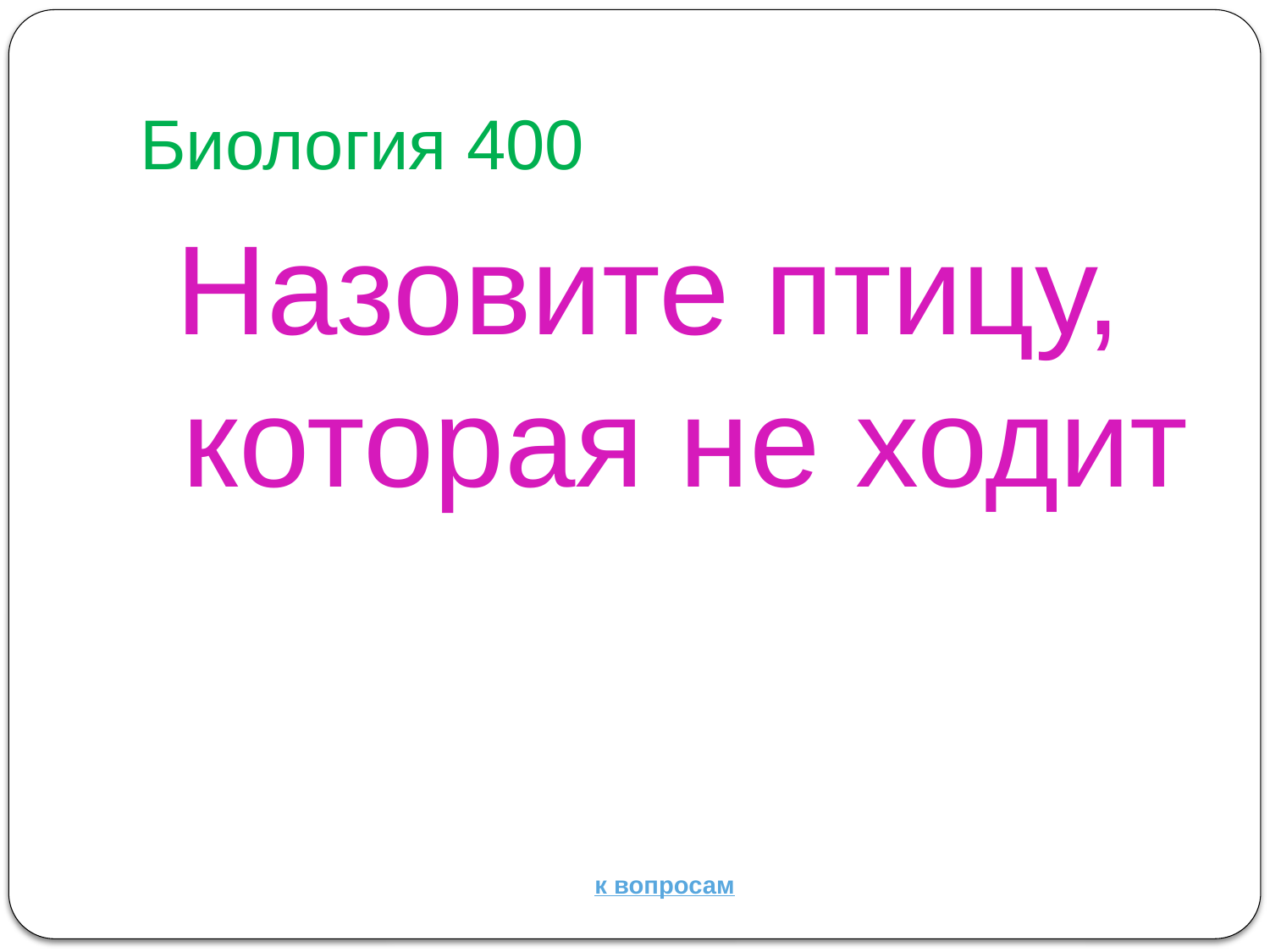

# Биология 400
Назовите птицу,  которая не ходит
к вопросам